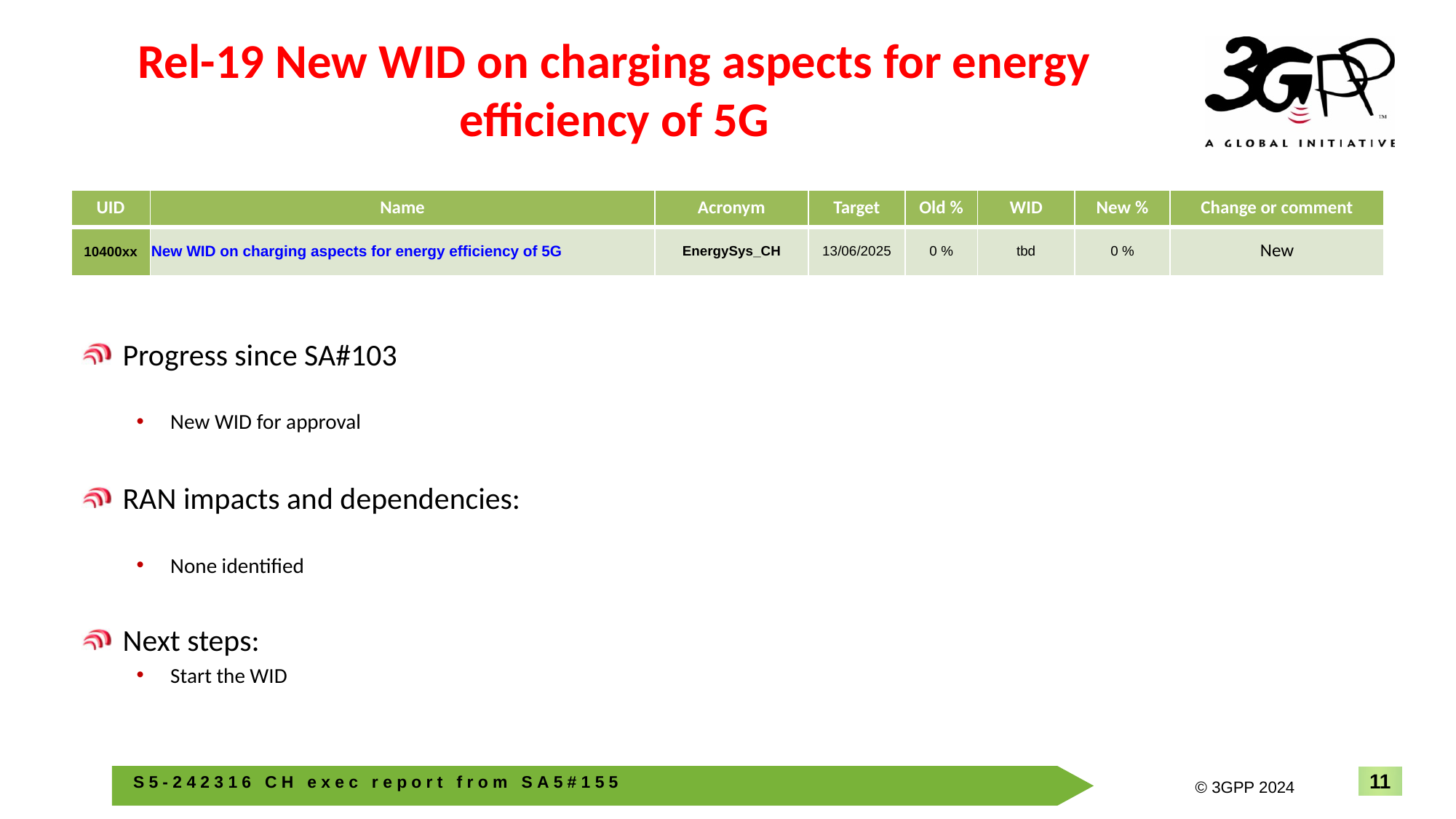

# Rel-19 New WID on charging aspects for energy efficiency of 5G
| UID | Name | Acronym | Target | Old % | WID | New % | Change or comment |
| --- | --- | --- | --- | --- | --- | --- | --- |
| 10400xx | New WID on charging aspects for energy efficiency of 5G | EnergySys\_CH | 13/06/2025 | 0 % | tbd | 0 % | New |
Progress since SA#103

New WID for approval

RAN impacts and dependencies:

None identified

Next steps:
Start the WID